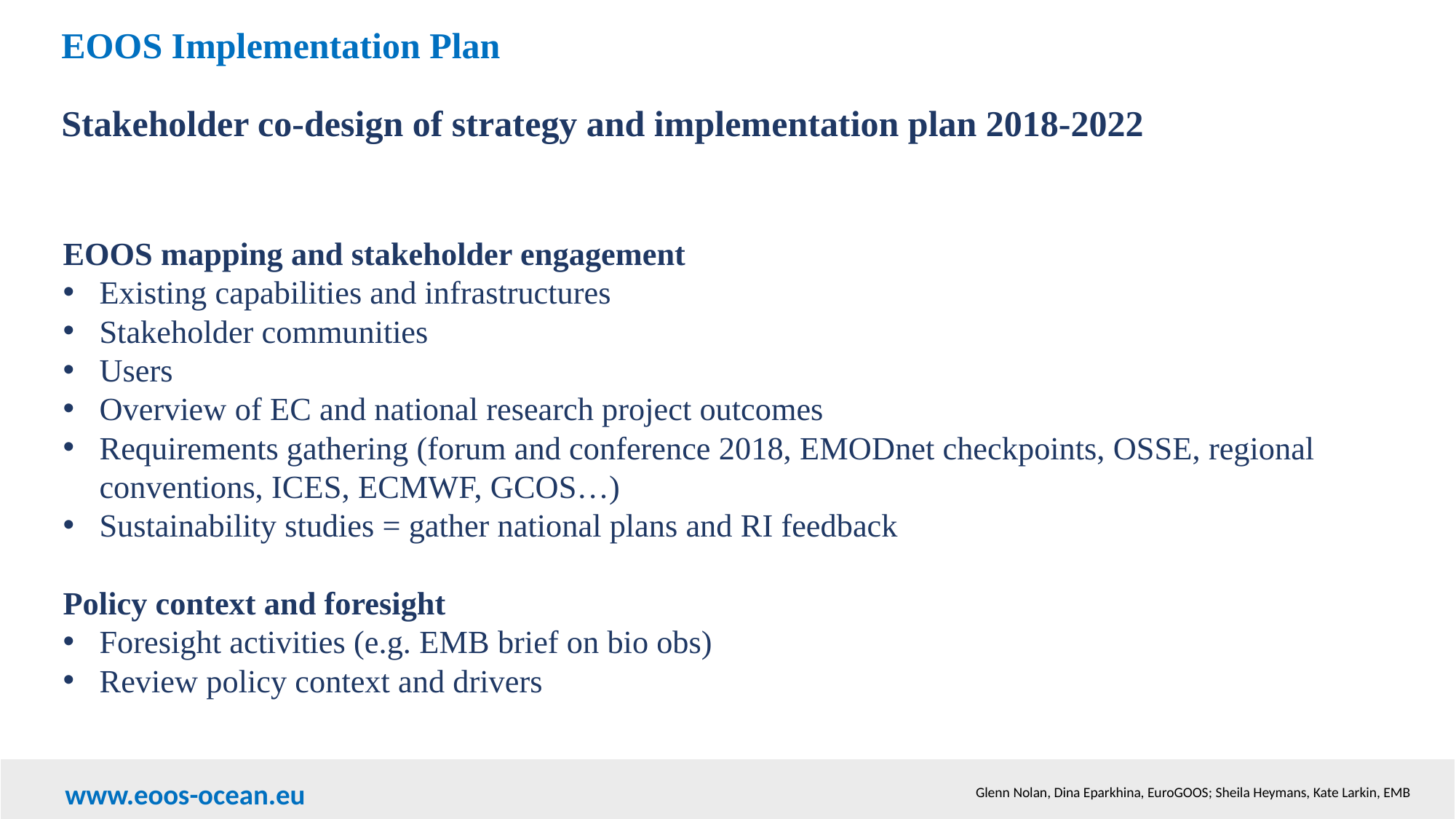

EOOS Implementation Plan

Stakeholder co-design of strategy and implementation plan 2018-2022

EOOS mapping and stakeholder engagement
Existing capabilities and infrastructures
Stakeholder communities
Users
Overview of EC and national research project outcomes
Requirements gathering (forum and conference 2018, EMODnet checkpoints, OSSE, regional conventions, ICES, ECMWF, GCOS…)
Sustainability studies = gather national plans and RI feedback

Policy context and foresight
Foresight activities (e.g. EMB brief on bio obs)
Review policy context and drivers

www.eoos-ocean.eu
Glenn Nolan, Dina Eparkhina, EuroGOOS; Sheila Heymans, Kate Larkin, EMB